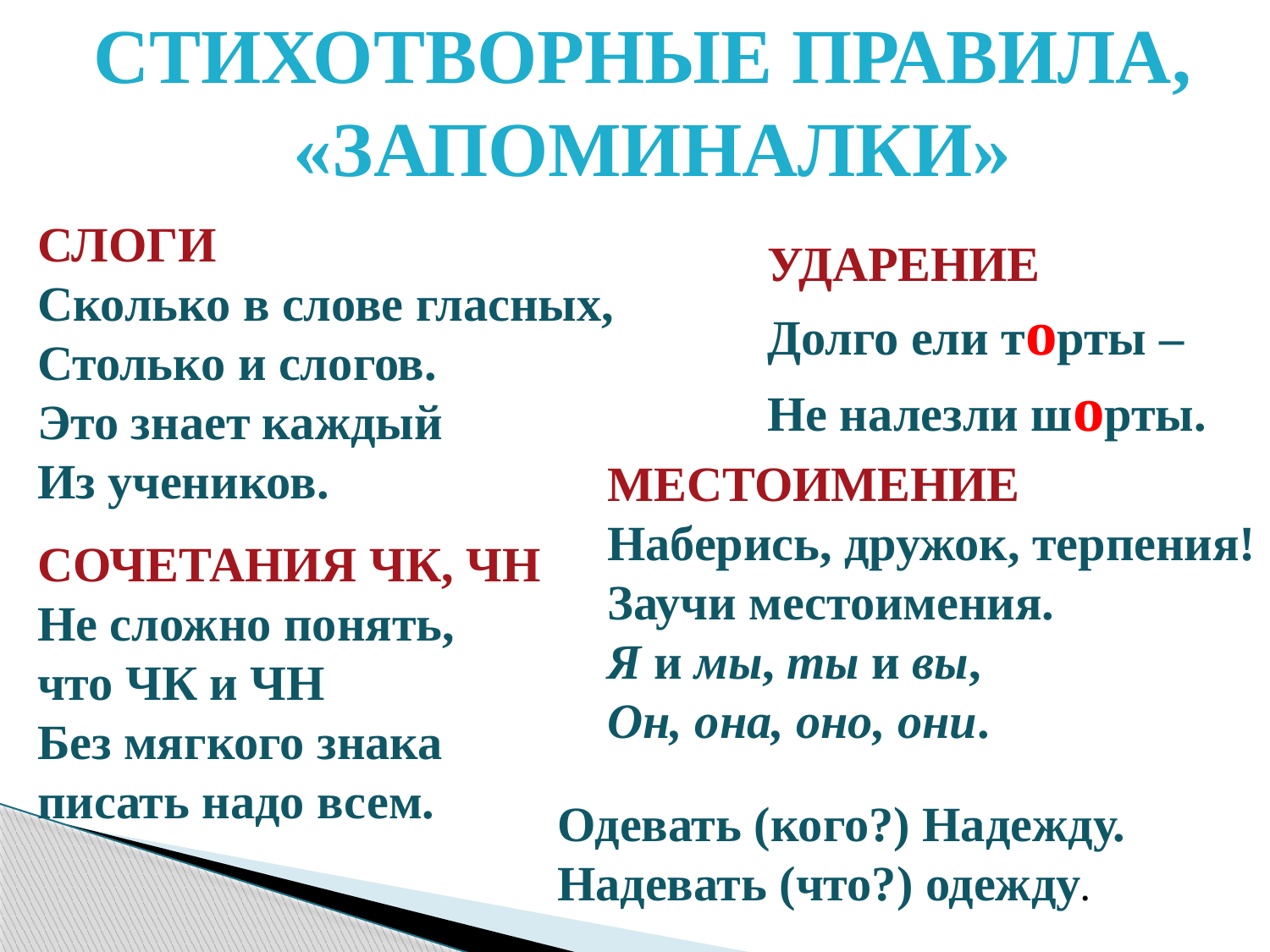

СТИХОТВОРНЫЕ ПРАВИЛА,
«ЗАПОМИНАЛКИ»
СЛОГИ
Сколько в слове гласных,
Столько и слогов.
Это знает каждый
Из учеников.
УДАРЕНИЕ
Долго ели торты –
Не налезли шорты.
МЕСТОИМЕНИЕ
Наберись, дружок, терпения!
Заучи местоимения.
Я и мы, ты и вы,
Он, она, оно, они.
СОЧЕТАНИЯ ЧК, ЧН
Не сложно понять,
что ЧК и ЧН
Без мягкого знака писать надо всем.
Одевать (кого?) Надежду.
Надевать (что?) одежду.